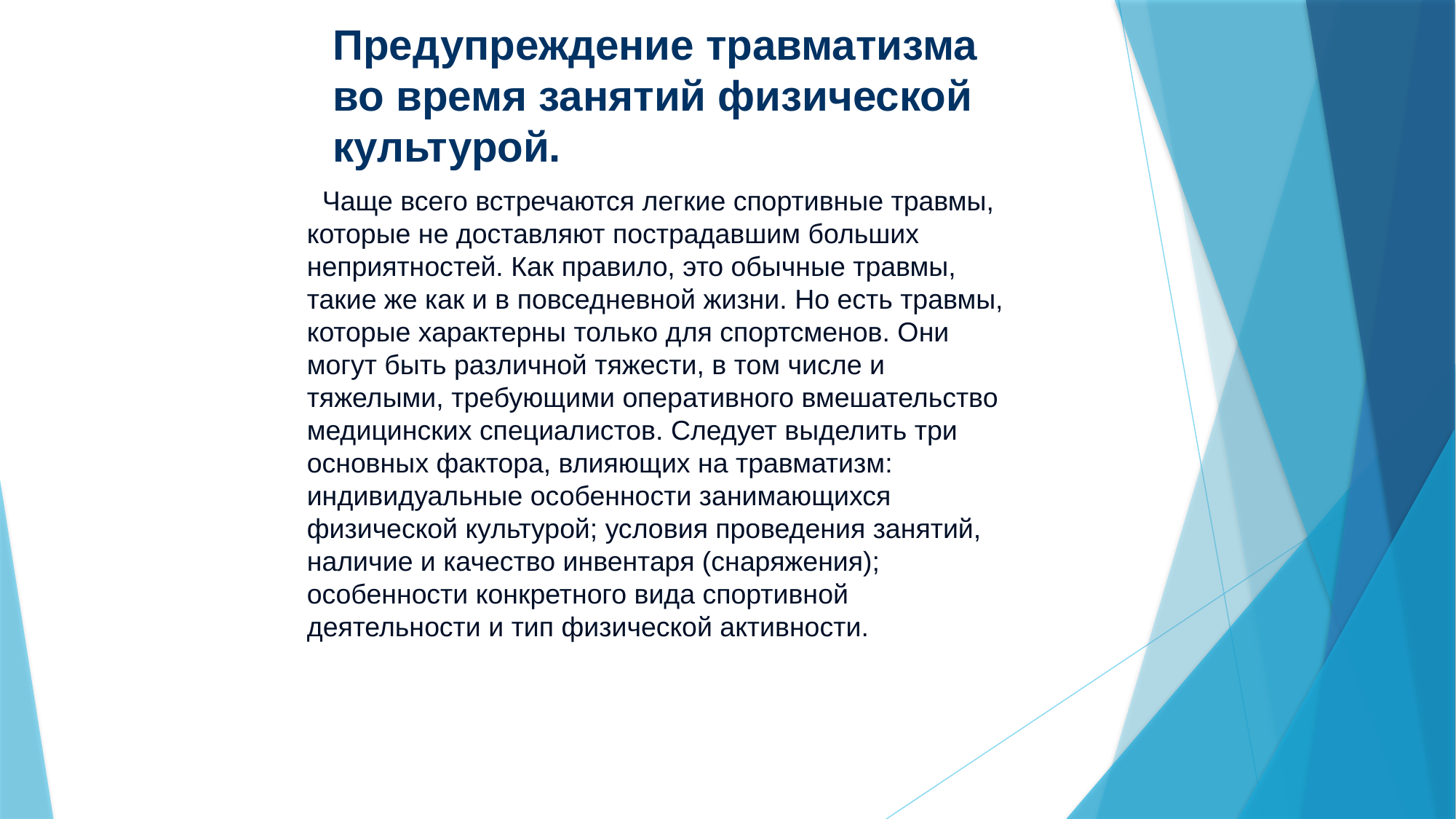

Предупреждение травматизма во время занятий физической культурой.
  Чаще всего встречаются легкие спортивные травмы, которые не доставляют пострадавшим больших неприятностей. Как правило, это обычные травмы, такие же как и в повседневной жизни. Но есть травмы, которые характерны только для спортсменов. Они могут быть различной тяжести, в том числе и тяжелыми, требующими оперативного вмешательство медицинских специалистов. Следует выделить три основных фактора, влияющих на травматизм: индивидуальные особенности занимающихся физической культурой; условия проведения занятий, наличие и качество инвентаря (снаряжения); особенности конкретного вида спортивной деятельности и тип физической активности.